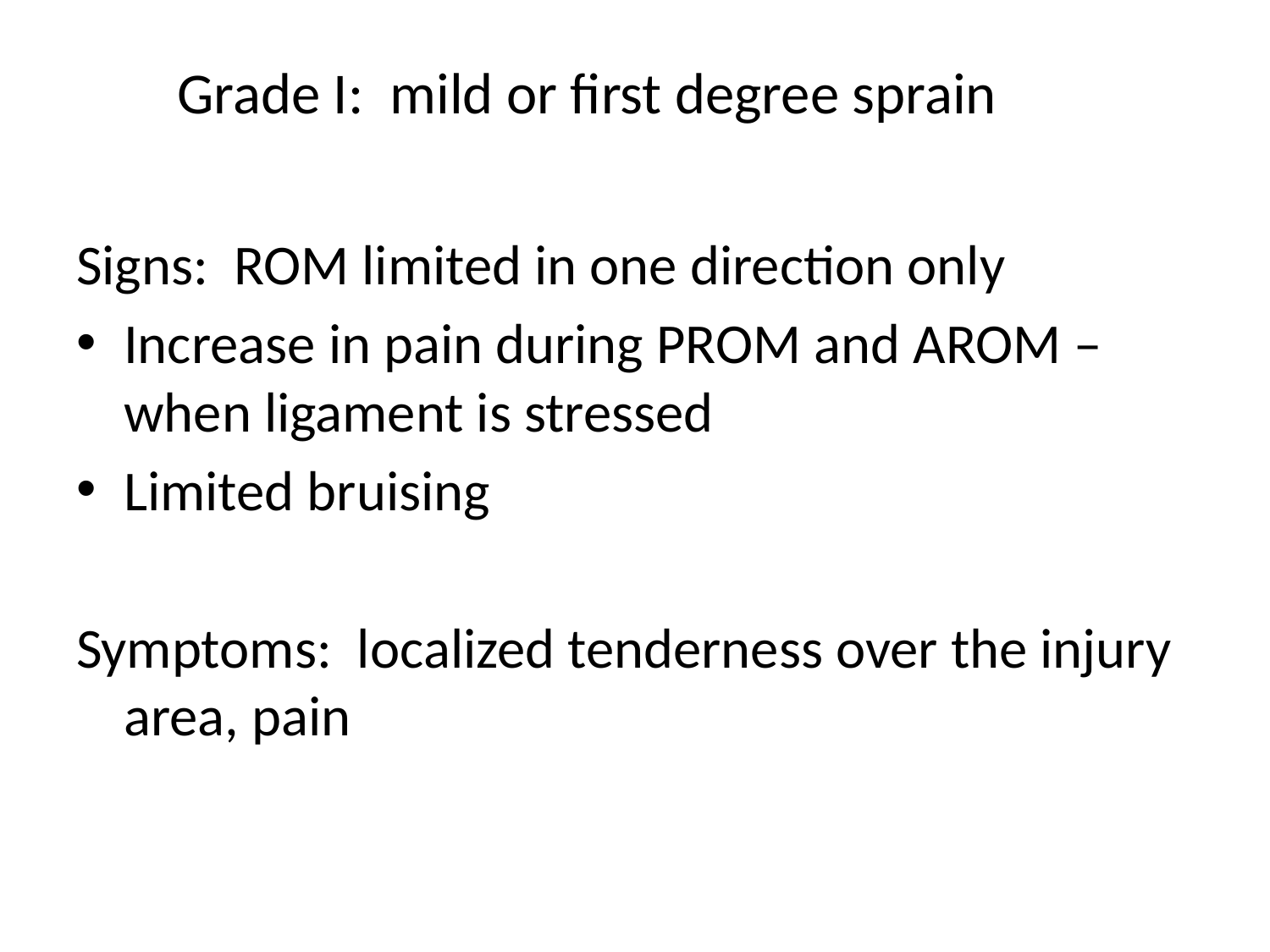

# Grade I:  mild or first degree sprain
Signs:  ROM limited in one direction only
Increase in pain during PROM and AROM – when ligament is stressed
Limited bruising

Symptoms:  localized tenderness over the injury area, pain